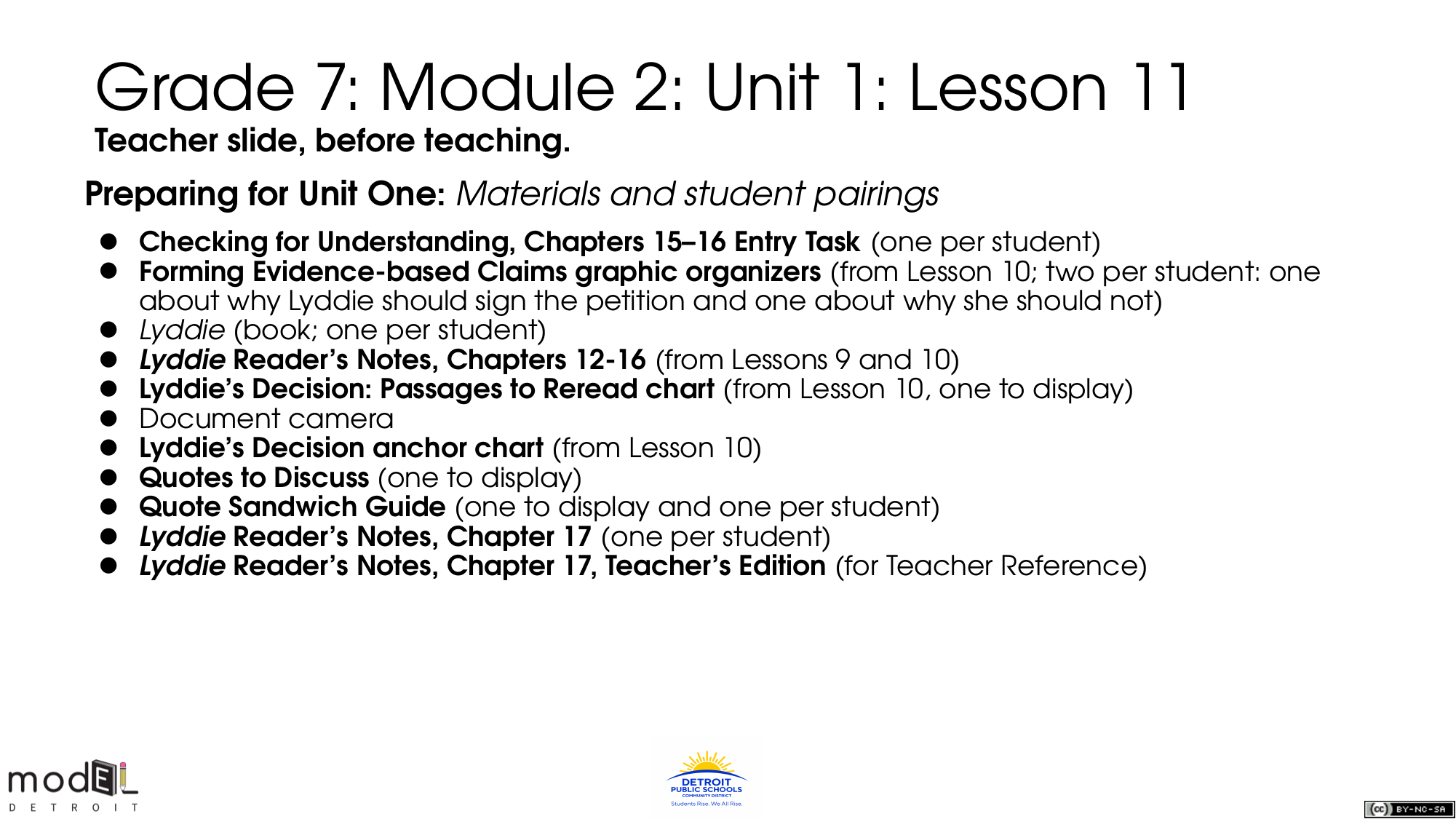

Grade 7: Module 2: Unit 1: Lesson 11
Teacher slide, before teaching.
Preparing for Unit One: Materials and student pairings
Checking for Understanding, Chapters 15–16 Entry Task (one per student)
Forming Evidence-based Claims graphic organizers (from Lesson 10; two per student: one about why Lyddie should sign the petition and one about why she should not)
Lyddie (book; one per student)
Lyddie Reader’s Notes, Chapters 12-16 (from Lessons 9 and 10)
Lyddie’s Decision: Passages to Reread chart (from Lesson 10, one to display)
Document camera
Lyddie’s Decision anchor chart (from Lesson 10)
Quotes to Discuss (one to display)
Quote Sandwich Guide (one to display and one per student)
Lyddie Reader’s Notes, Chapter 17 (one per student)
Lyddie Reader’s Notes, Chapter 17, Teacher’s Edition (for Teacher Reference)